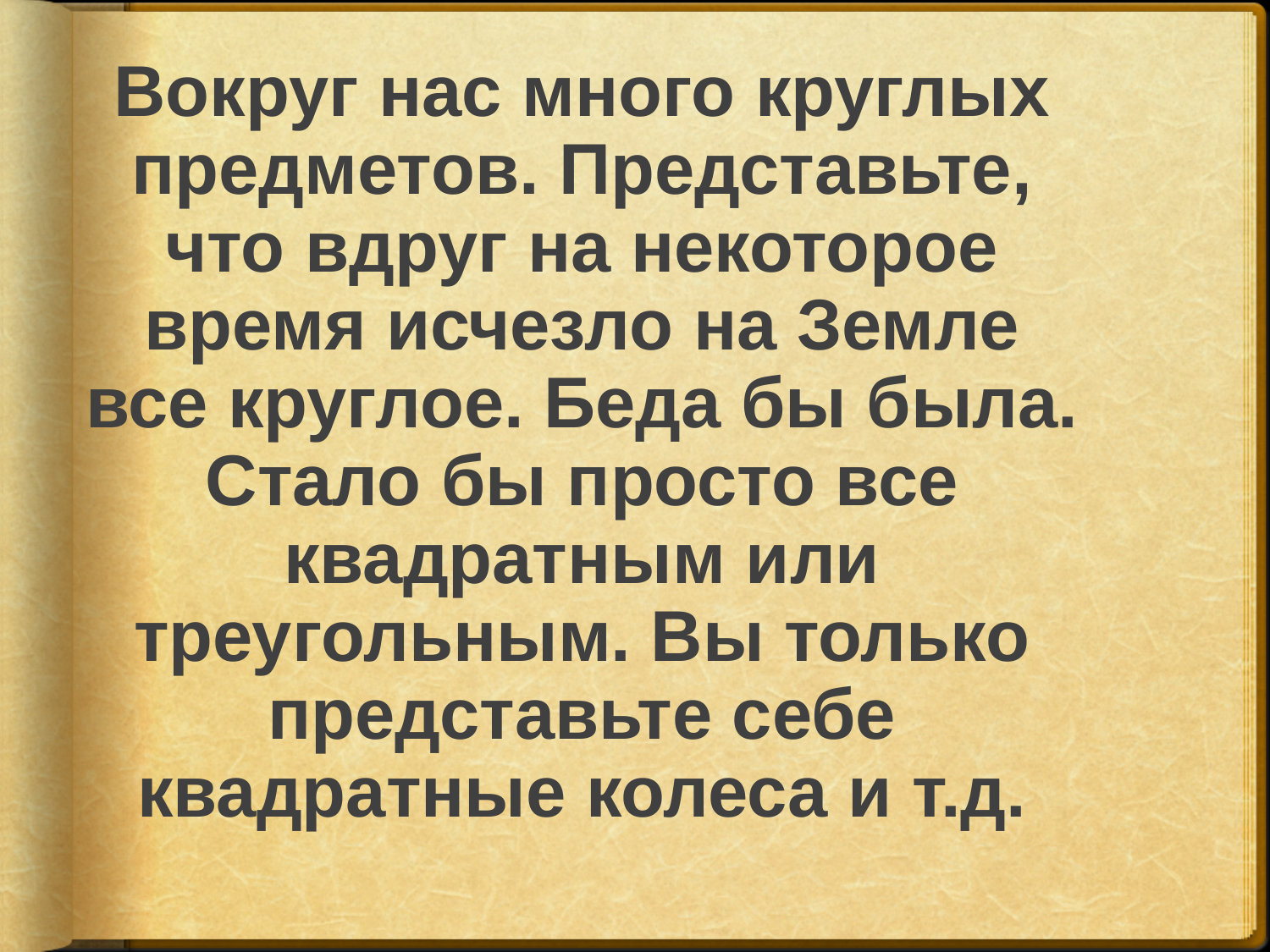

# Вокруг нас много круглых предметов. Представьте, что вдруг на некоторое время исчезло на Земле все круглое. Беда бы была. Стало бы просто все квадратным или треугольным. Вы только представьте себе квадратные колеса и т.д.